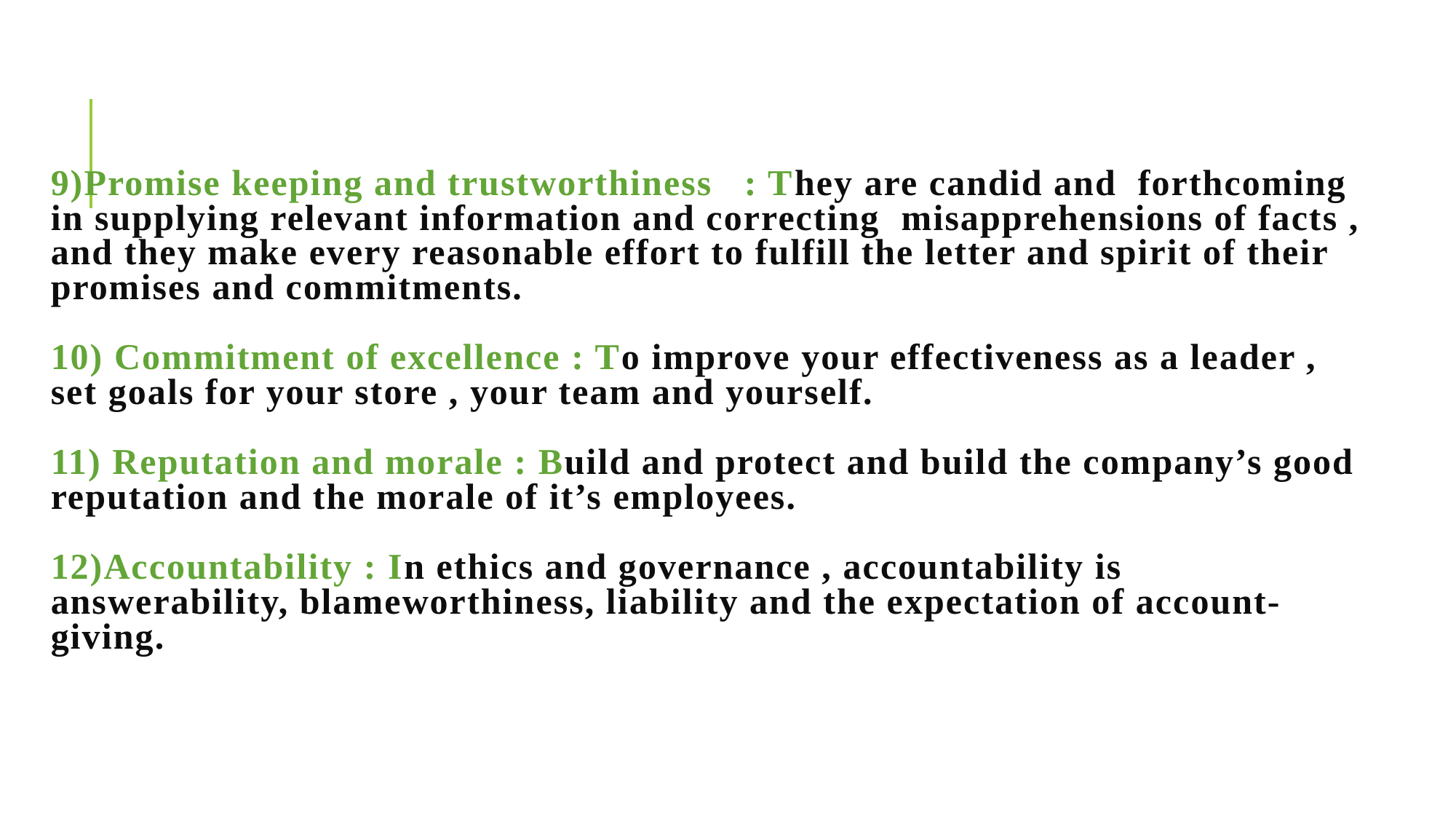

# 9)Promise keeping and trustworthiness   : They are candid and  forthcoming in supplying relevant information and correcting  misapprehensions of facts , and they make every reasonable effort to fulfill the letter and spirit of their promises and commitments. 10) Commitment of excellence : To improve your effectiveness as a leader , set goals for your store , your team and yourself. 11) Reputation and morale : Build and protect and build the company’s good reputation and the morale of it’s employees. 12)Accountability : In ethics and governance , accountability is answerability, blameworthiness, liability and the expectation of account- giving.